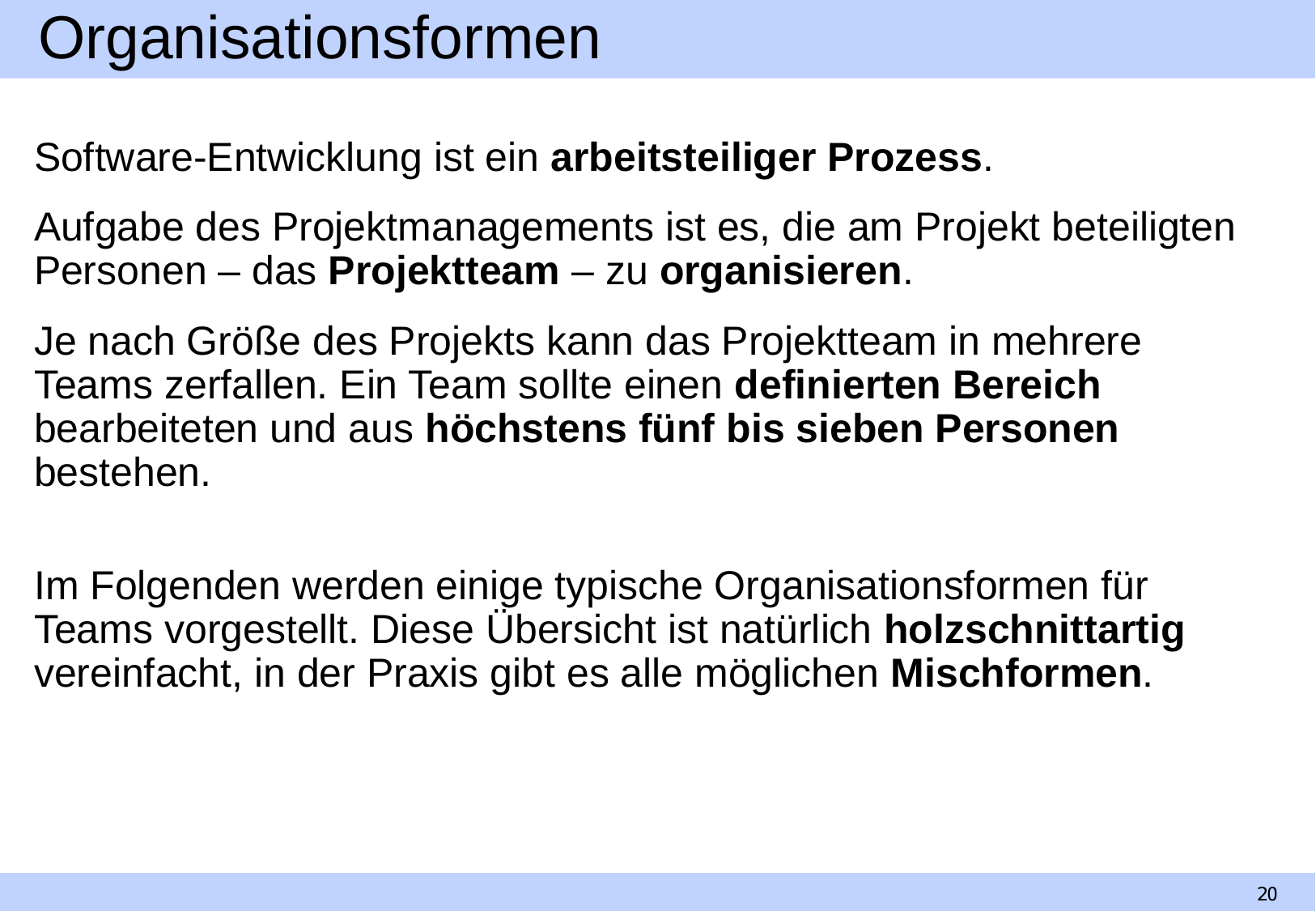

# Organisationsformen
Software-Entwicklung ist ein arbeitsteiliger Prozess.
Aufgabe des Projektmanagements ist es, die am Projekt beteiligten Personen – das Projektteam – zu organisieren.
Je nach Größe des Projekts kann das Projektteam in mehrere Teams zerfallen. Ein Team sollte einen definierten Bereich bearbeiteten und aus höchstens fünf bis sieben Personen bestehen.
Im Folgenden werden einige typische Organisationsformen für Teams vorgestellt. Diese Übersicht ist natürlich holzschnittartig vereinfacht, in der Praxis gibt es alle möglichen Mischformen.

20